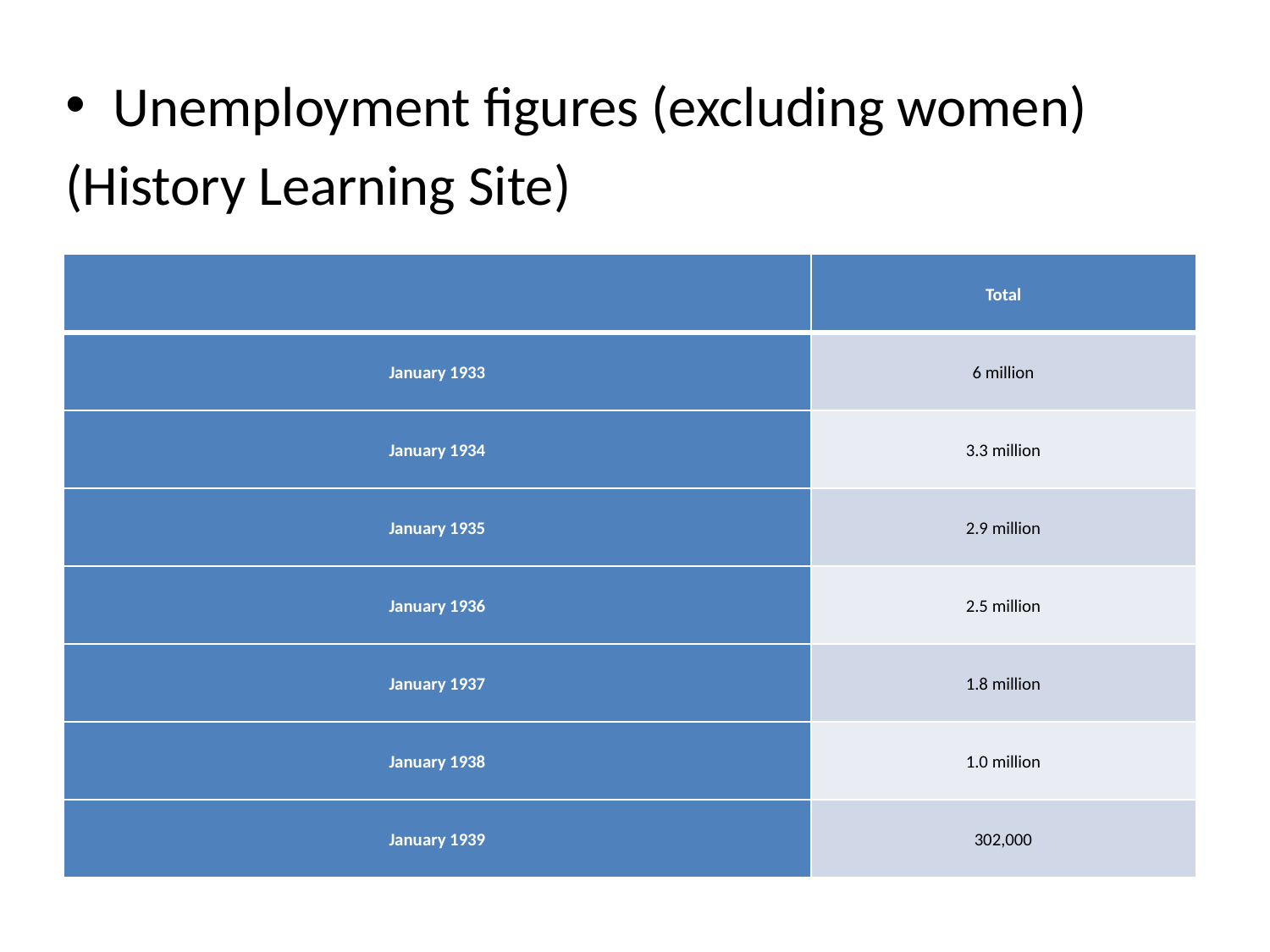

Unemployment figures (excluding women)
(History Learning Site)
|  | Total |
| --- | --- |
| January 1933 | 6 million |
| January 1934 | 3.3 million |
| January 1935 | 2.9 million |
| January 1936 | 2.5 million |
| January 1937 | 1.8 million |
| January 1938 | 1.0 million |
| January 1939 | 302,000 |